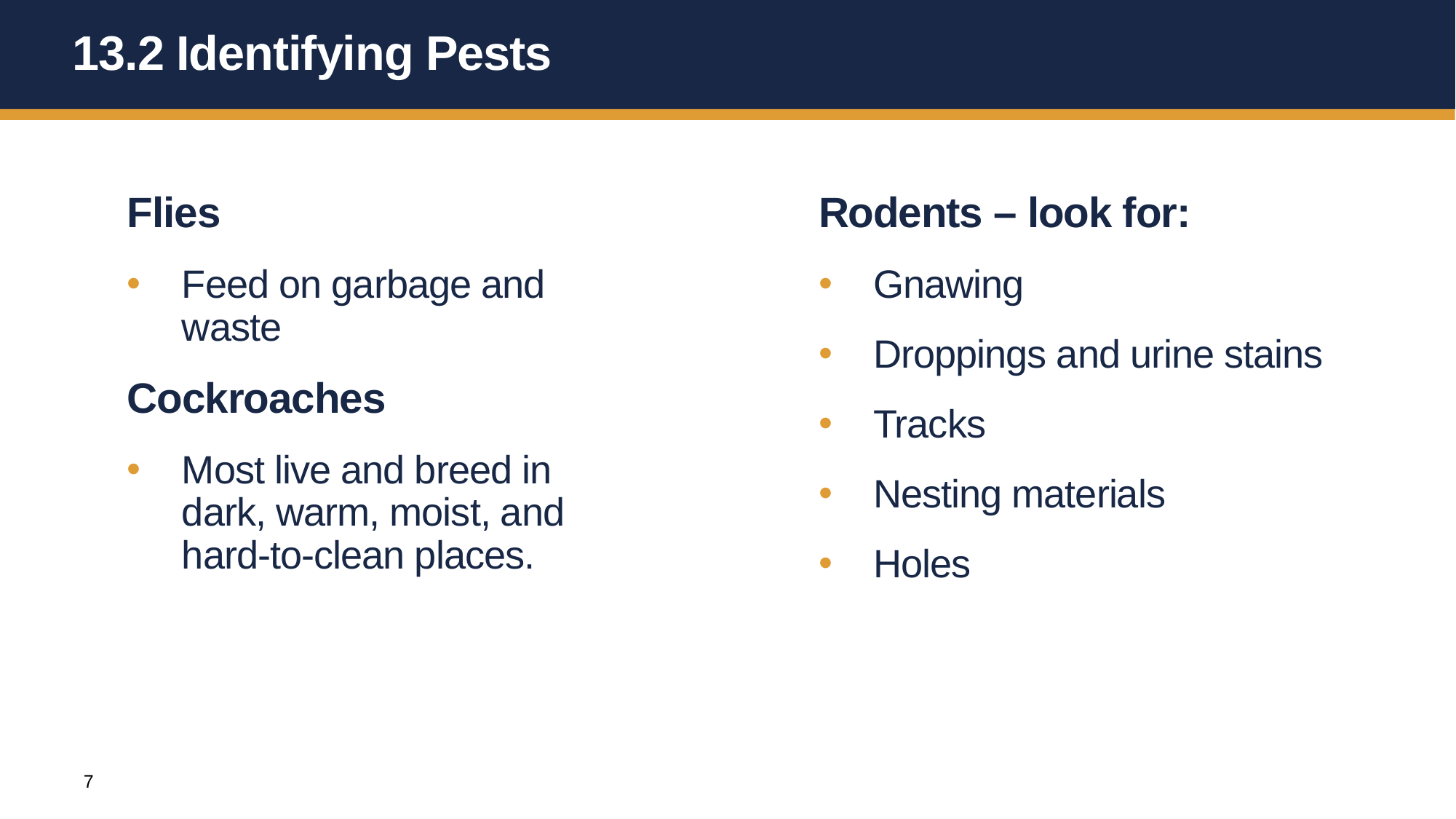

# 13.2 Identifying Pests
Flies
Feed on garbage and waste
Cockroaches
Most live and breed in dark, warm, moist, and hard-to-clean places.

Rodents – look for:
Gnawing
Droppings and urine stains
Tracks
Nesting materials
Holes

7